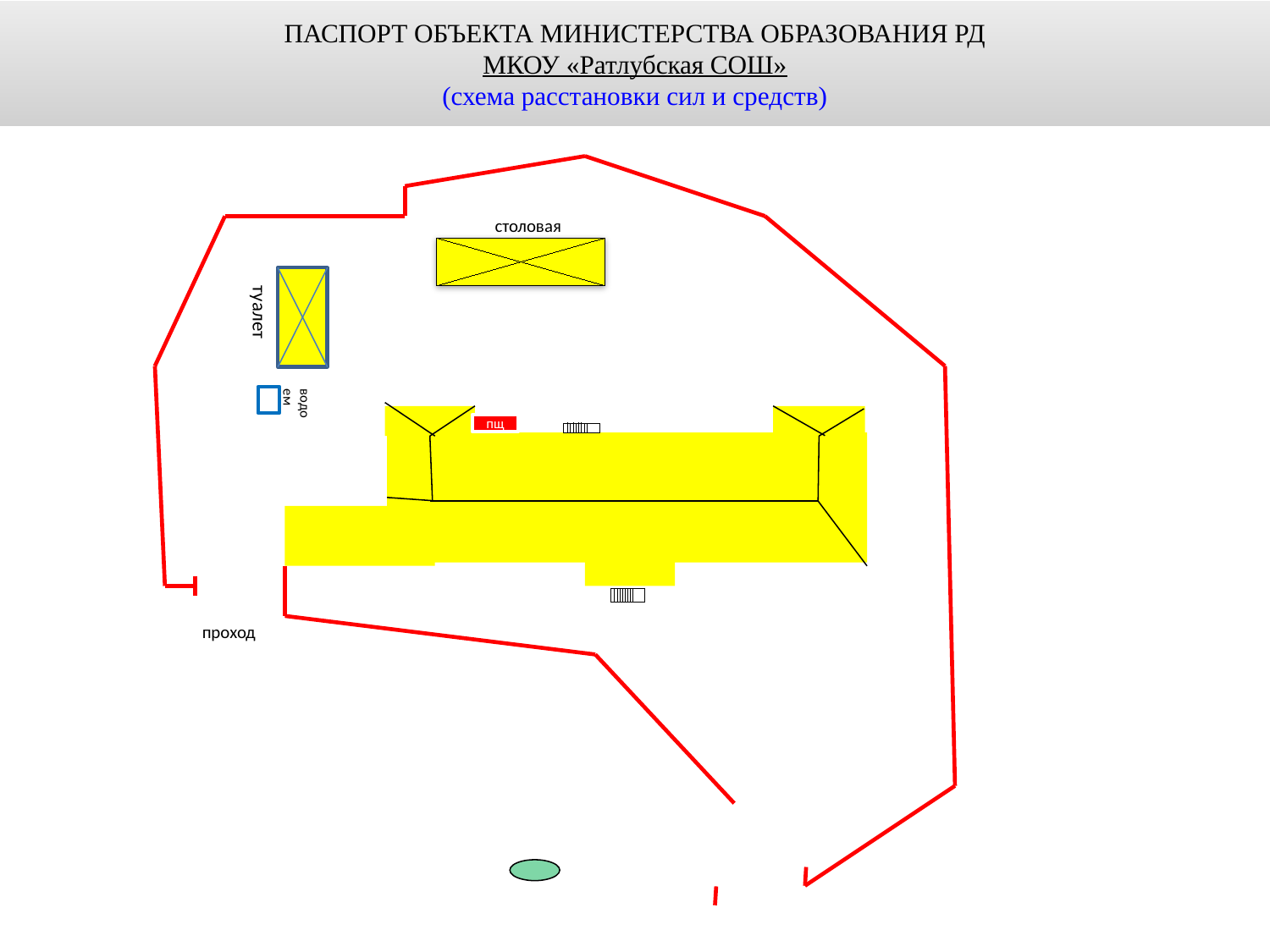

ПАСПОРТ ОБЪЕКТА МИНИСТЕРСТВА ОБРАЗОВАНИЯ РД
МКОУ «Ратлубская СОШ»
(схема расстановки сил и средств)
    столовая

туалет

водоем

пщ

проход